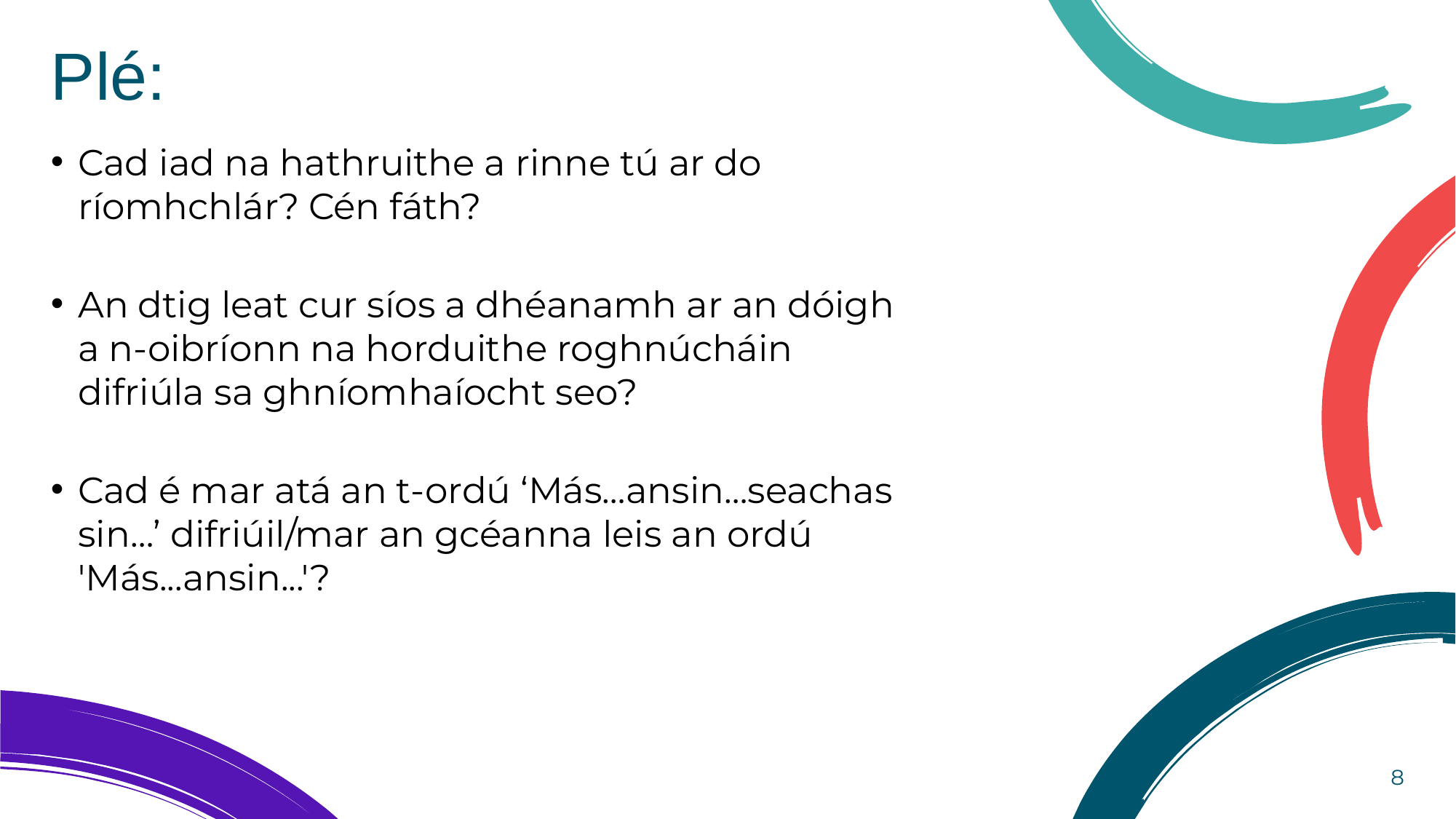

# Plé:
Cad iad na hathruithe a rinne tú ar do ríomhchlár? Cén fáth?
An dtig leat cur síos a dhéanamh ar an dóigh a n-oibríonn na horduithe roghnúcháin difriúla sa ghníomhaíocht seo?
Cad é mar atá an t-ordú ‘Más…ansin…seachas sin…’ difriúil/mar an gcéanna leis an ordú 'Más...ansin...'?
8